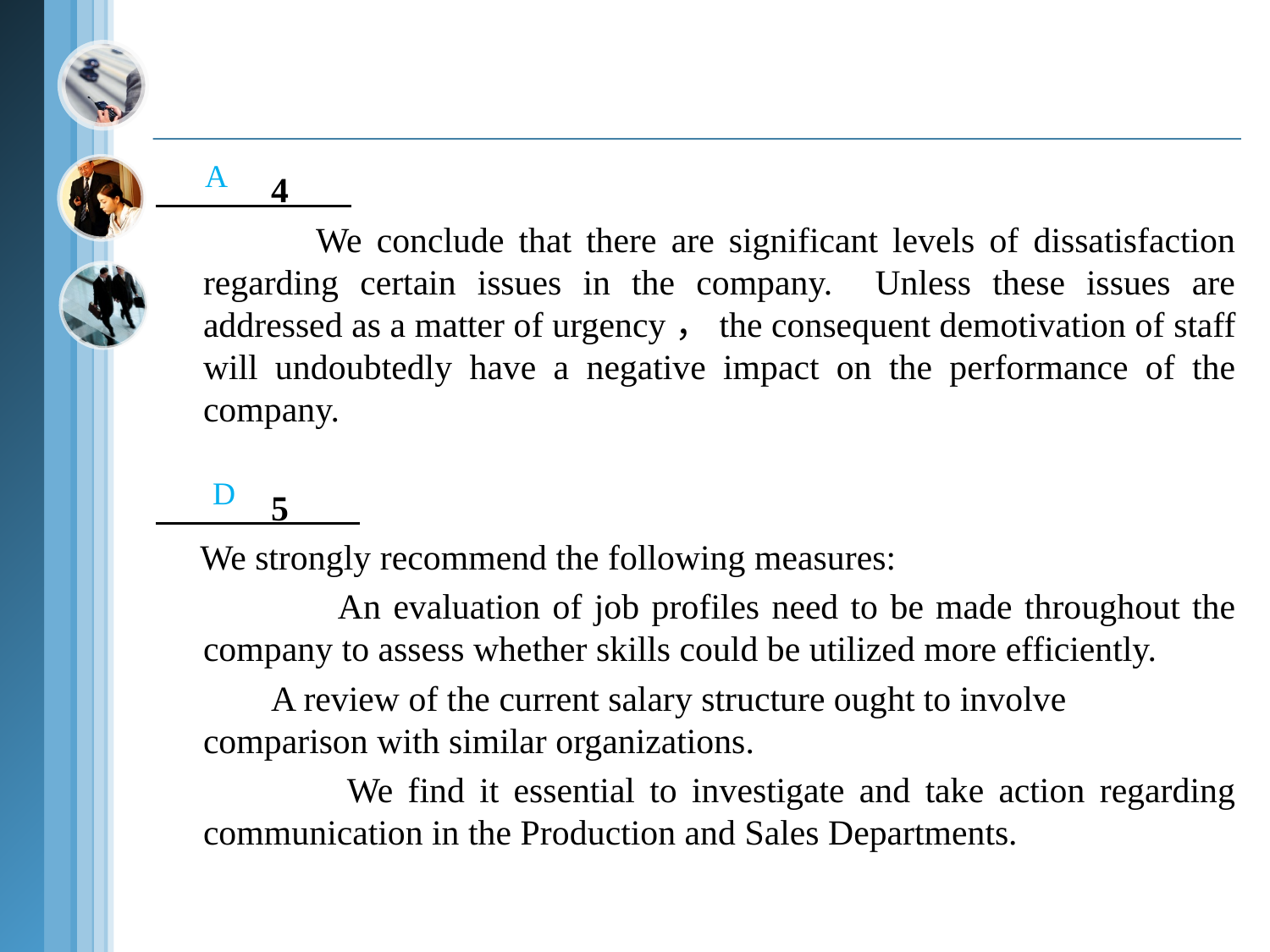

4
           We conclude that there are significant levels of dissatisfaction regarding certain issues in the company.  Unless these issues are addressed as a matter of urgency，the consequent demotivation of staff will undoubtedly have a negative impact on the performance of the company.

             5
     We strongly recommend the following measures:
               An evaluation of job profiles need to be made throughout the company to assess whether skills could be utilized more efficiently.
             A review of the current salary structure ought to involve comparison with similar organizations.
             We find it essential to investigate and take action regarding communication in the Production and Sales Departments.
A
    D